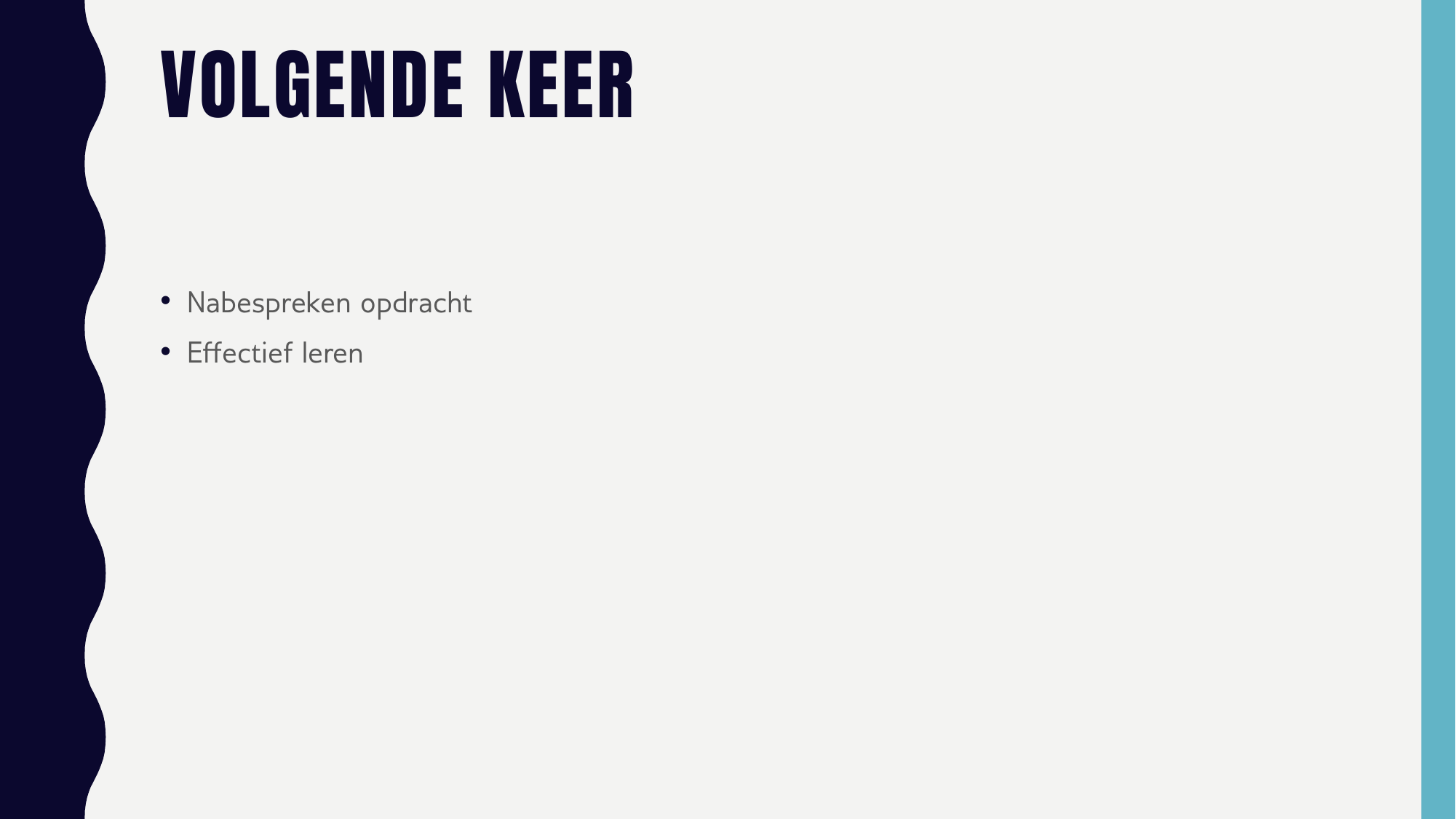

# Volgende keer
Nabespreken opdracht
Effectief leren